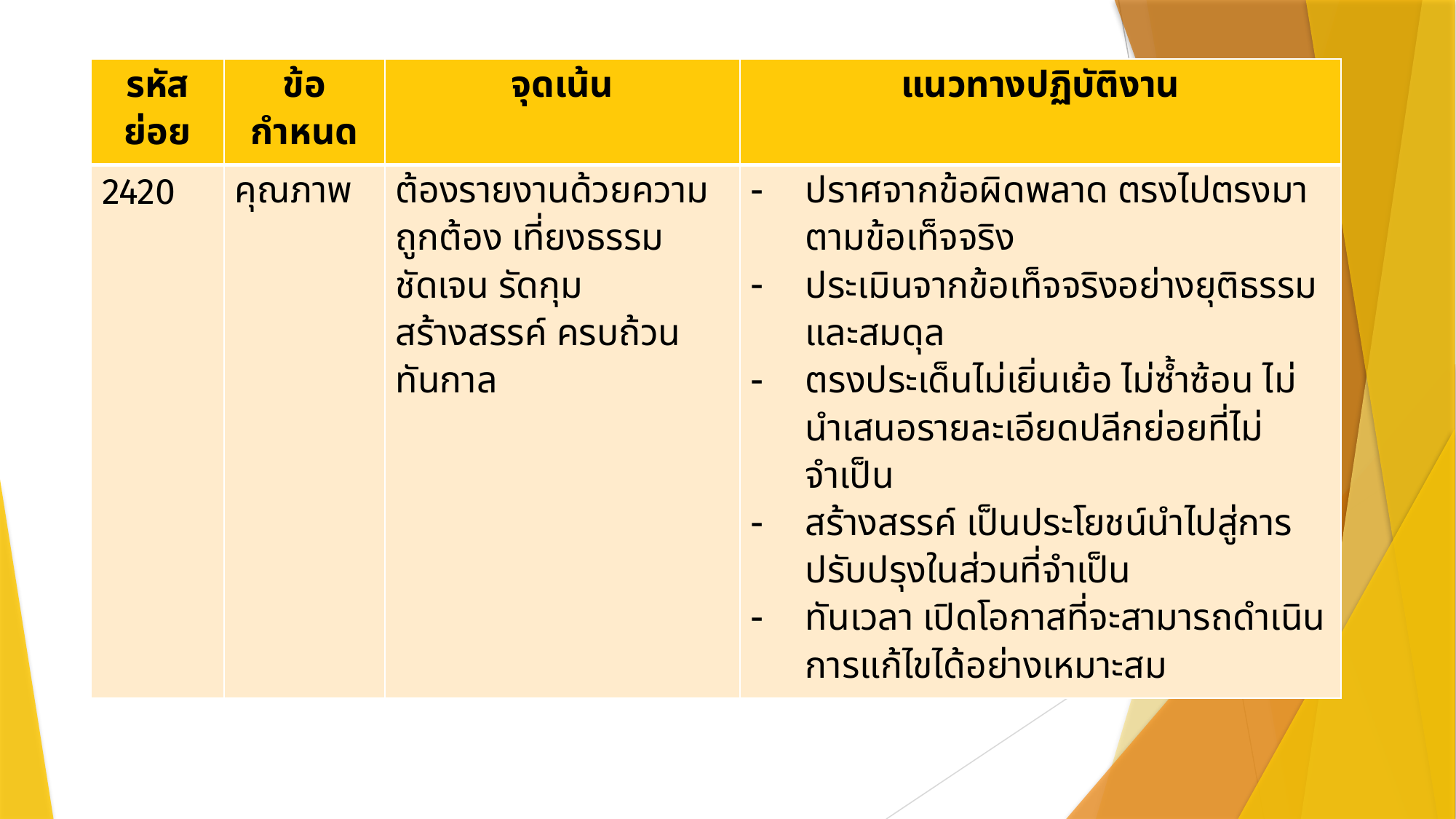

| รหัสย่อย | ข้อกำหนด | จุดเน้น | แนวทางปฏิบัติงาน |
| --- | --- | --- | --- |
| 2420 | คุณภาพ | ต้องรายงานด้วยความถูกต้อง เที่ยงธรรม ชัดเจน รัดกุม สร้างสรรค์ ครบถ้วน ทันกาล | ปราศจากข้อผิดพลาด ตรงไปตรงมาตามข้อเท็จจริง ประเมินจากข้อเท็จจริงอย่างยุติธรรม และสมดุล ตรงประเด็นไม่เยิ่นเย้อ ไม่ซ้ำซ้อน ไม่นำเสนอรายละเอียดปลีกย่อยที่ไม่จำเป็น สร้างสรรค์ เป็นประโยชน์นำไปสู่การปรับปรุงในส่วนที่จำเป็น ทันเวลา เปิดโอกาสที่จะสามารถดำเนินการแก้ไขได้อย่างเหมาะสม |
# มาตรฐานรหัส 2400 การรายงานผลการตรวจสอบ